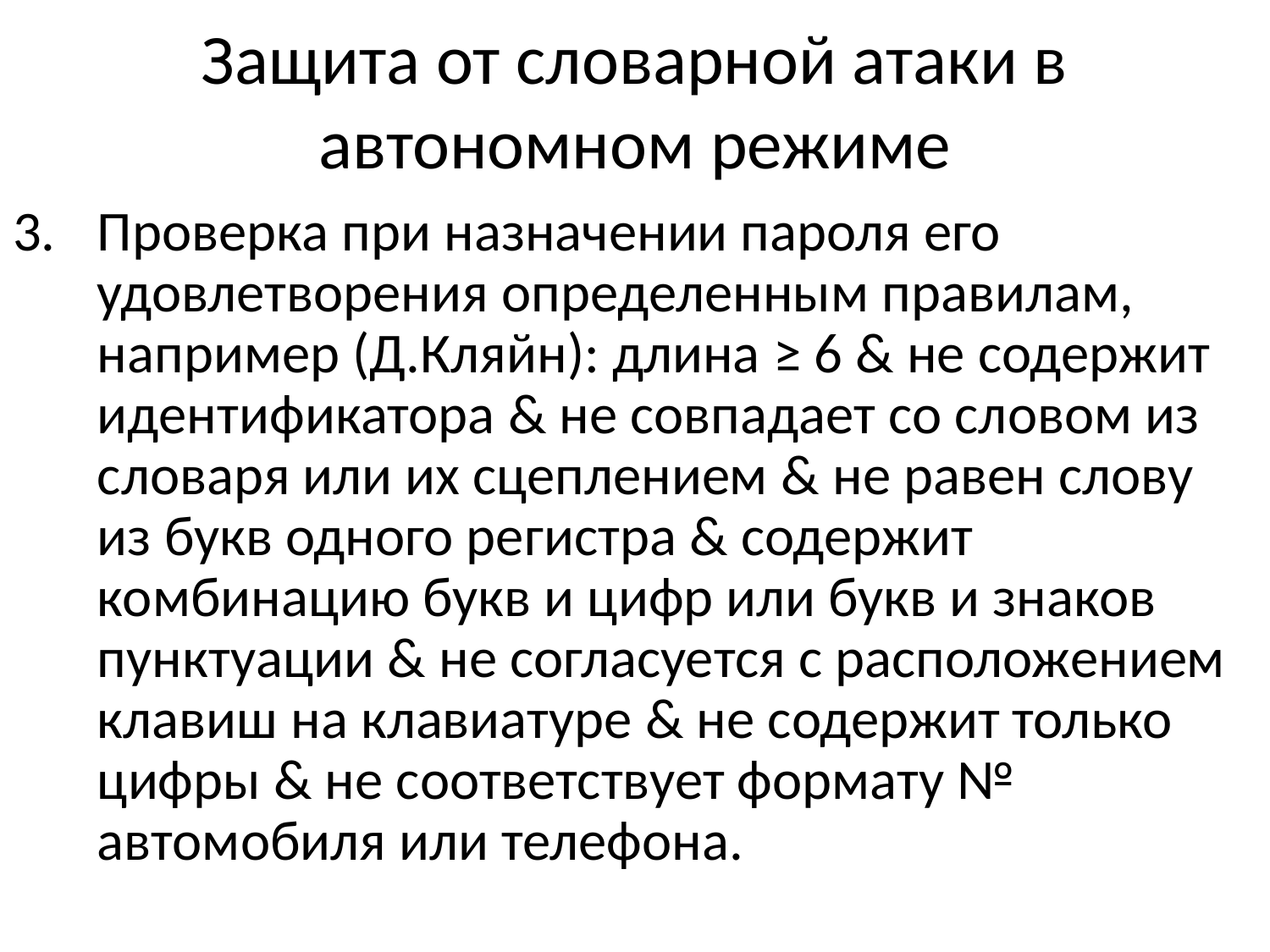

# Защита от словарной атаки в автономном режиме
Проверка при назначении пароля его удовлетворения определенным правилам, например (Д.Кляйн): длина ≥ 6 & не содержит идентификатора & не совпадает со словом из словаря или их сцеплением & не равен слову из букв одного регистра & содержит комбинацию букв и цифр или букв и знаков пунктуации & не согласуется с расположением клавиш на клавиатуре & не содержит только цифры & не соответствует формату № автомобиля или телефона.